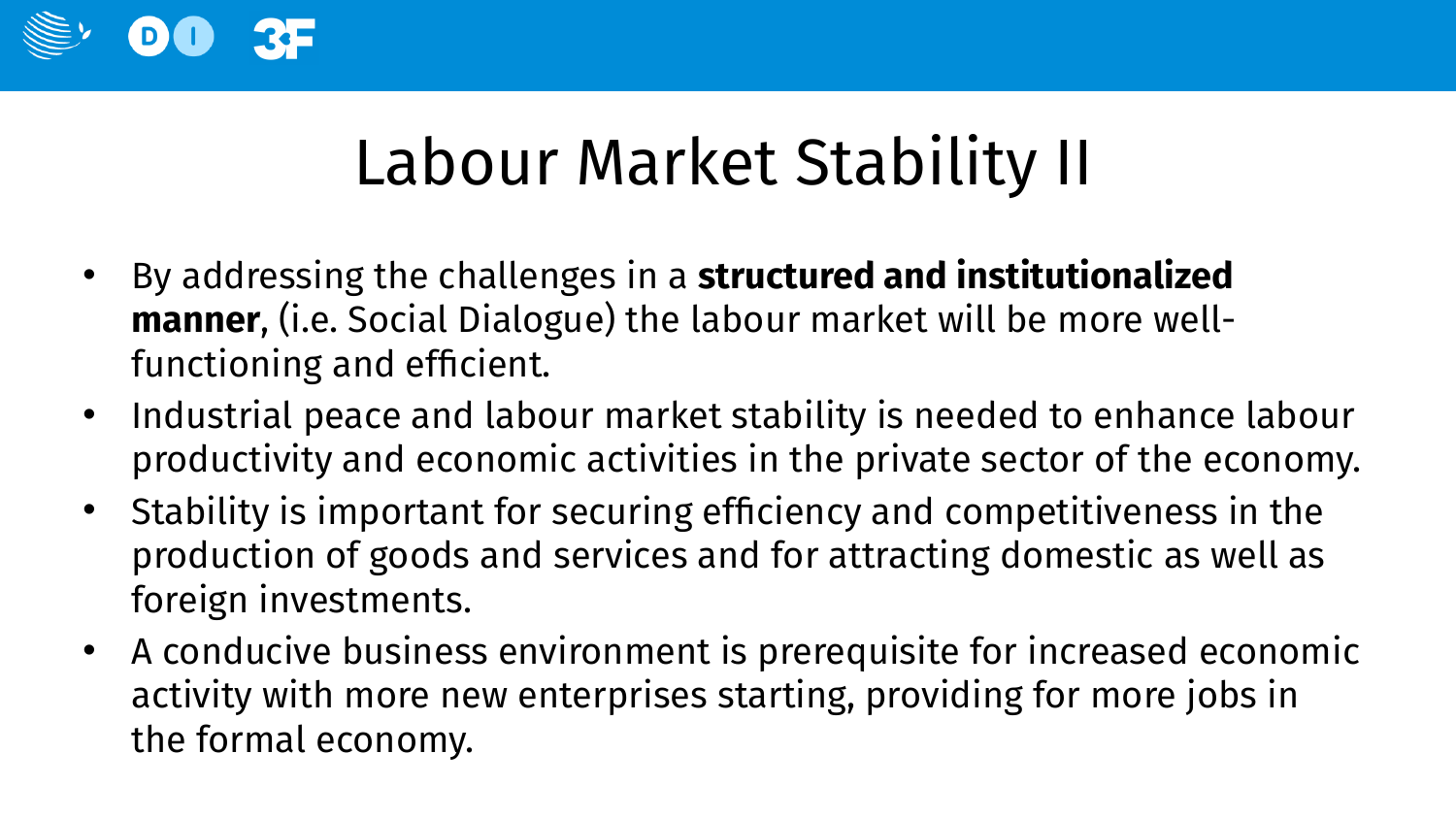

# Labour Market Stability II
By addressing the challenges in a structured and institutionalized manner, (i.e. Social Dialogue) the labour market will be more well-functioning and efficient.
Industrial peace and labour market stability is needed to enhance labour productivity and economic activities in the private sector of the economy.
Stability is important for securing efficiency and competitiveness in the production of goods and services and for attracting domestic as well as foreign investments.
A conducive business environment is prerequisite for increased economic activity with more new enterprises starting, providing for more jobs in the formal economy.